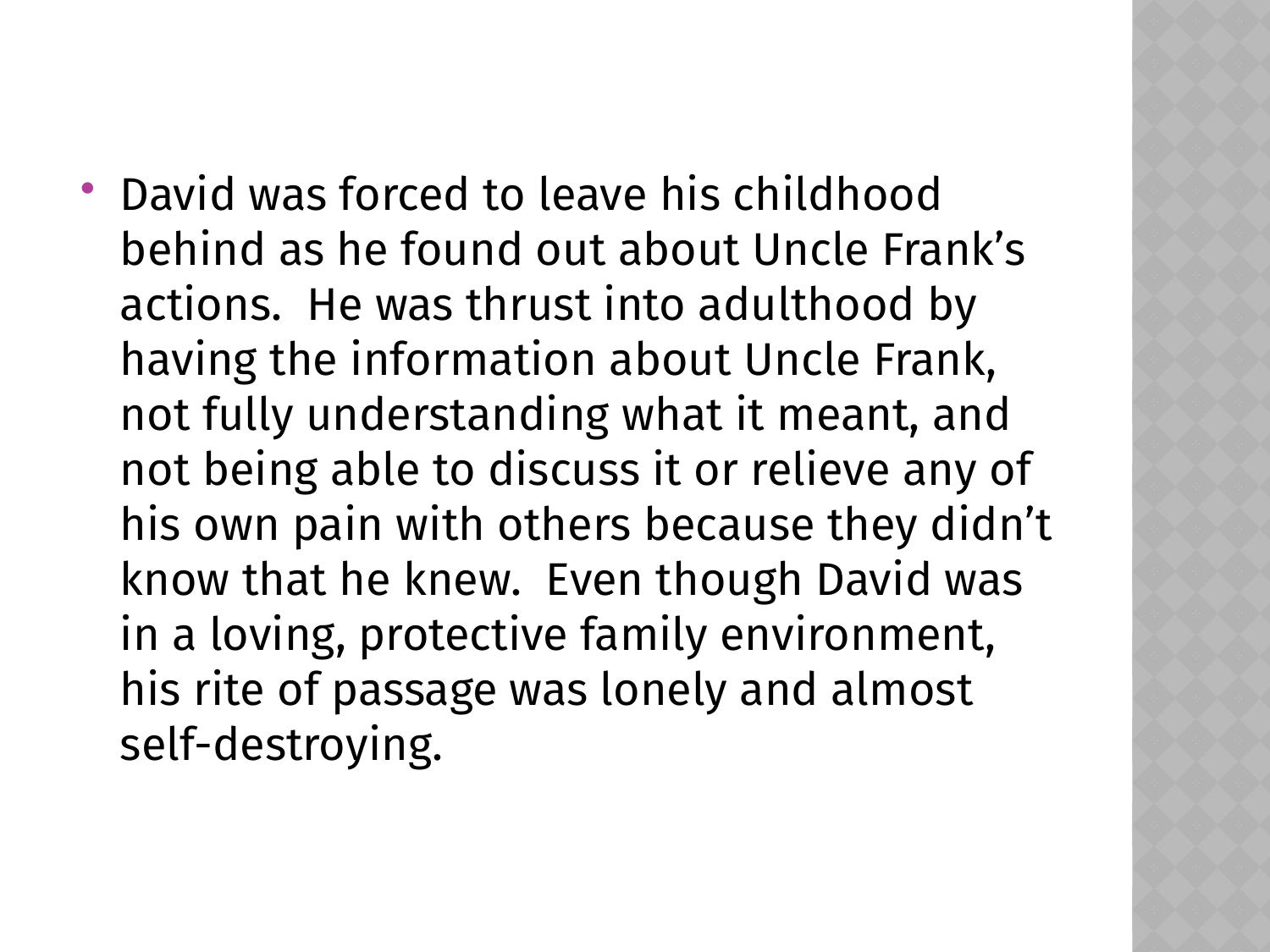

David was forced to leave his childhood behind as he found out about Uncle Frank’s actions.  He was thrust into adulthood by having the information about Uncle Frank, not fully understanding what it meant, and not being able to discuss it or relieve any of his own pain with others because they didn’t know that he knew.  Even though David was in a loving, protective family environment, his rite of passage was lonely and almost self-destroying.